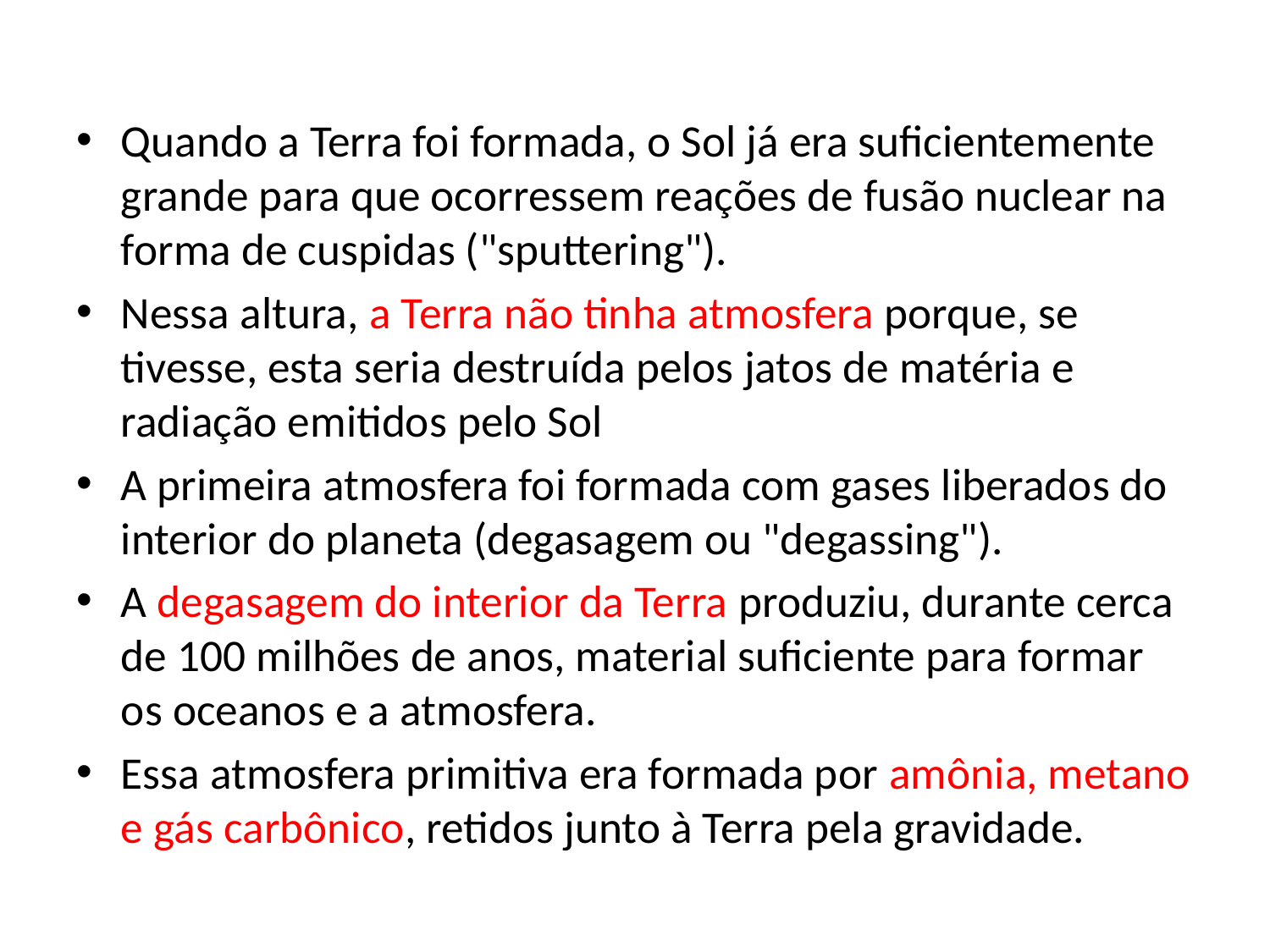

Quando a Terra foi formada, o Sol já era suficientemente grande para que ocorressem reações de fusão nuclear na forma de cuspidas ("sputtering").
Nessa altura, a Terra não tinha atmosfera porque, se tivesse, esta seria destruída pelos jatos de matéria e radiação emitidos pelo Sol
A primeira atmosfera foi formada com gases liberados do interior do planeta (degasagem ou "degassing").
A degasagem do interior da Terra produziu, durante cerca de 100 milhões de anos, material suficiente para formar os oceanos e a atmosfera.
Essa atmosfera primitiva era formada por amônia, metano e gás carbônico, retidos junto à Terra pela gravidade.